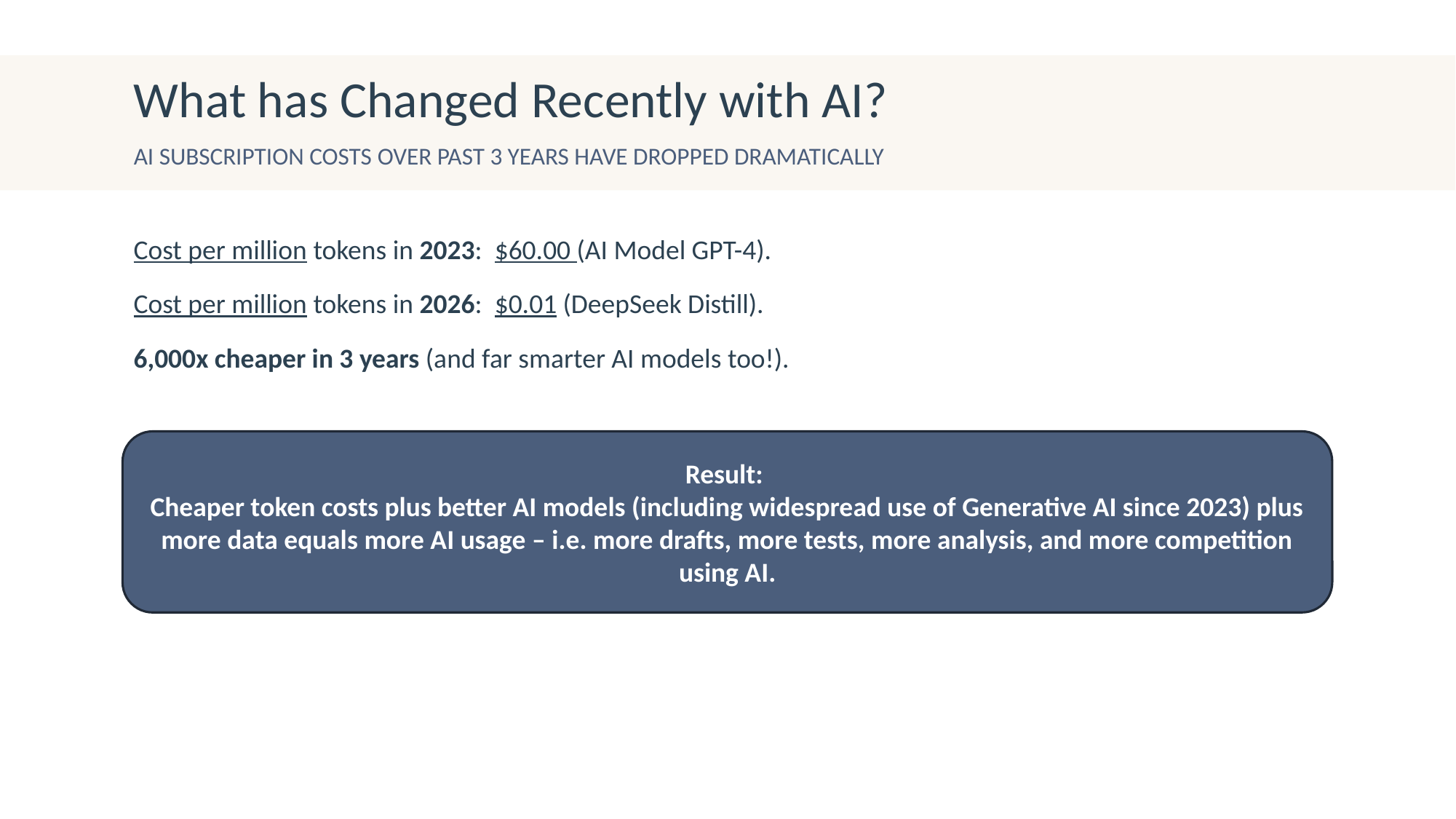

# What has Changed Recently with AI?
AI Subscription COsts over past 3 years have dropped dramatically
Cost per million tokens in 2023:  $60.00 (AI Model GPT-4).
Cost per million tokens in 2026:  $0.01 (DeepSeek Distill).
6,000x cheaper in 3 years (and far smarter AI models too!).

Result:
Cheaper token costs plus better AI models (including widespread use of Generative AI since 2023) plus more data equals more AI usage – i.e. more drafts, more tests, more analysis, and more competition using AI.